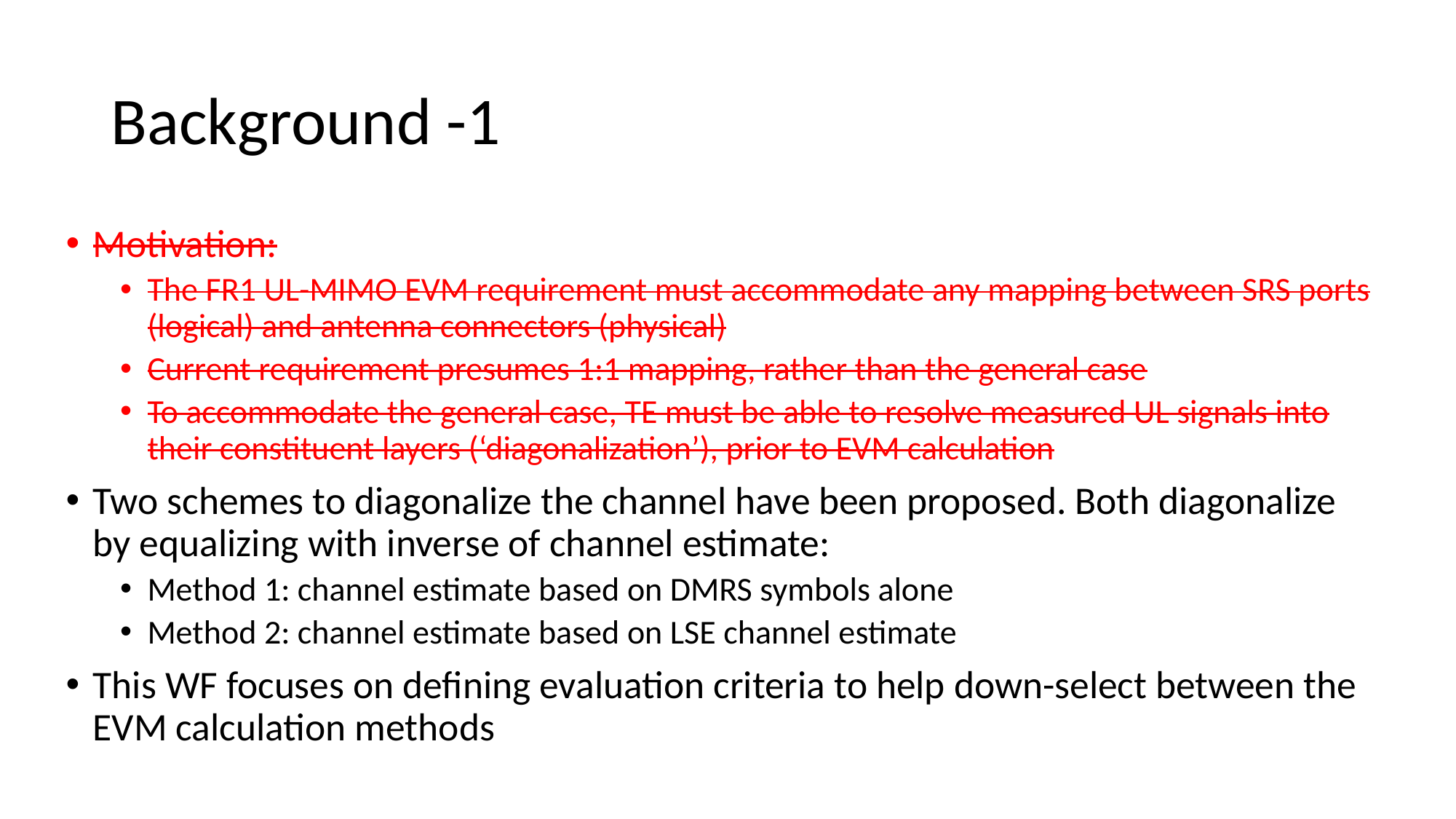

# Background -1
Motivation:
The FR1 UL-MIMO EVM requirement must accommodate any mapping between SRS ports (logical) and antenna connectors (physical)
Current requirement presumes 1:1 mapping, rather than the general case
To accommodate the general case, TE must be able to resolve measured UL signals into their constituent layers (‘diagonalization’), prior to EVM calculation
Two schemes to diagonalize the channel have been proposed. Both diagonalize by equalizing with inverse of channel estimate:
Method 1: channel estimate based on DMRS symbols alone
Method 2: channel estimate based on LSE channel estimate
This WF focuses on defining evaluation criteria to help down-select between the EVM calculation methods